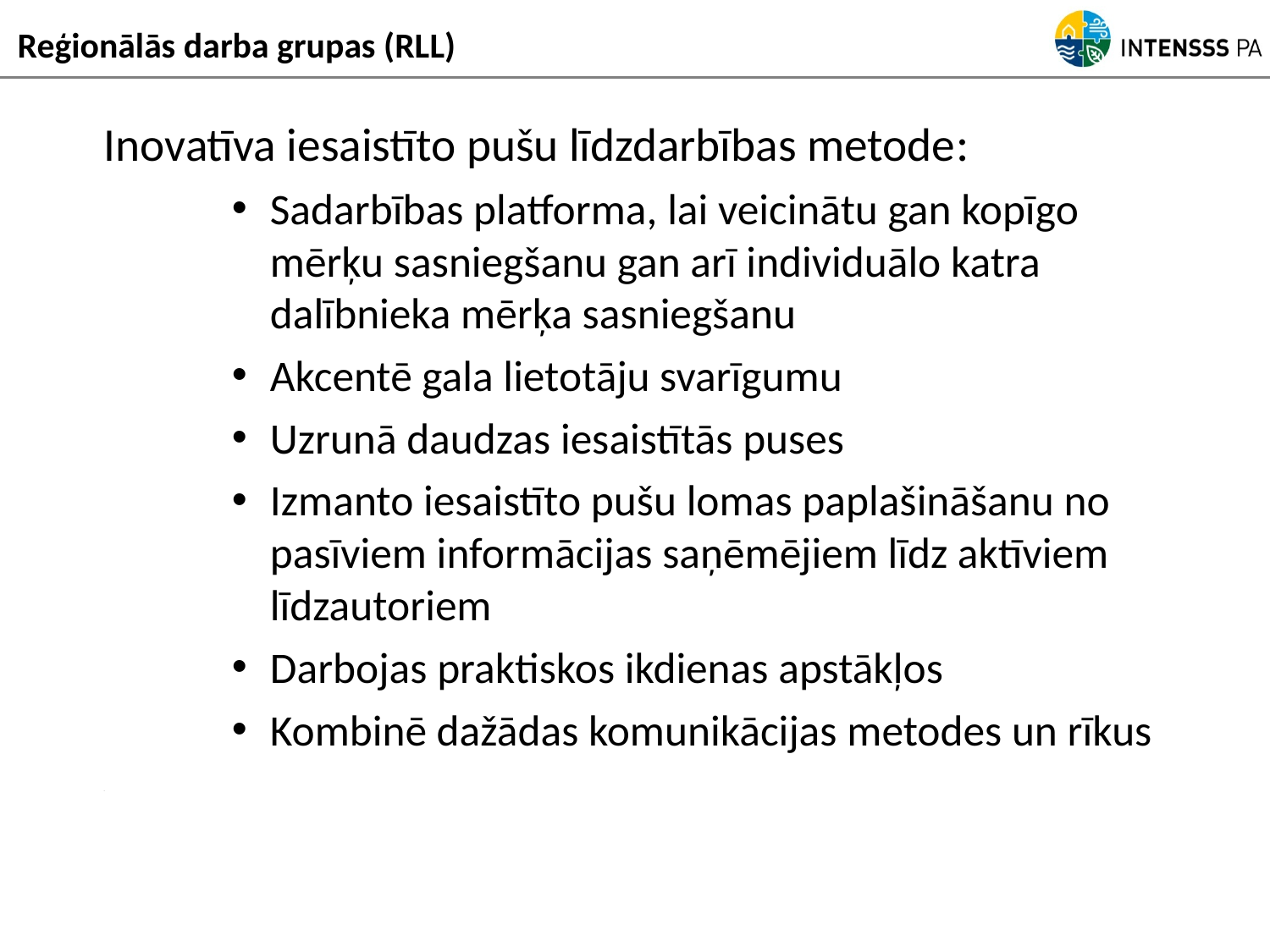

Reģionālās darba grupas (RLL)
Inovatīva iesaistīto pušu līdzdarbības metode:
Sadarbības platforma, lai veicinātu gan kopīgo mērķu sasniegšanu gan arī individuālo katra dalībnieka mērķa sasniegšanu
Akcentē gala lietotāju svarīgumu
Uzrunā daudzas iesaistītās puses
Izmanto iesaistīto pušu lomas paplašināšanu no pasīviem informācijas saņēmējiem līdz aktīviem līdzautoriem
Darbojas praktiskos ikdienas apstākļos
Kombinē dažādas komunikācijas metodes un rīkus